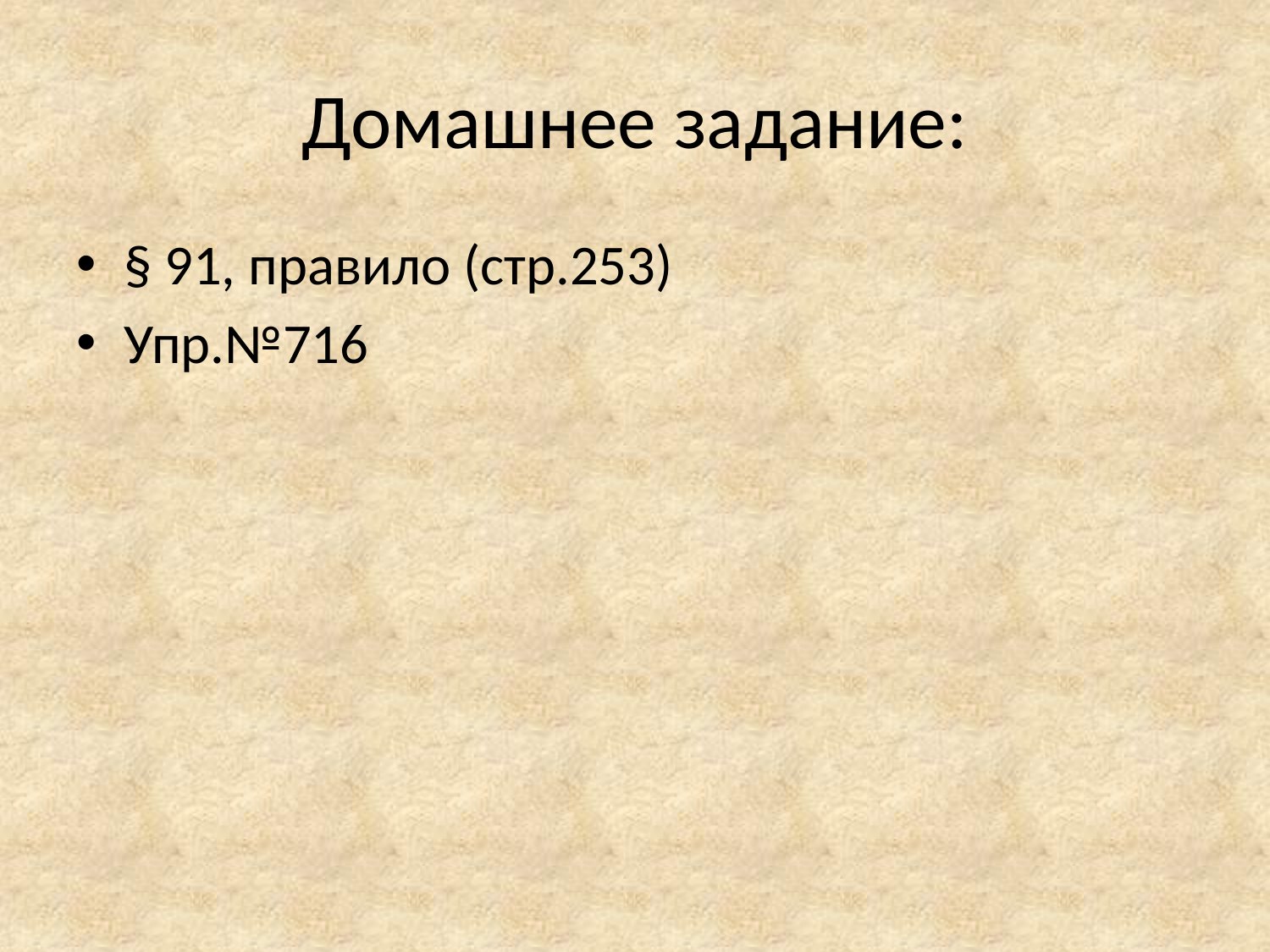

# Домашнее задание:
§ 91, правило (стр.253)
Упр.№716